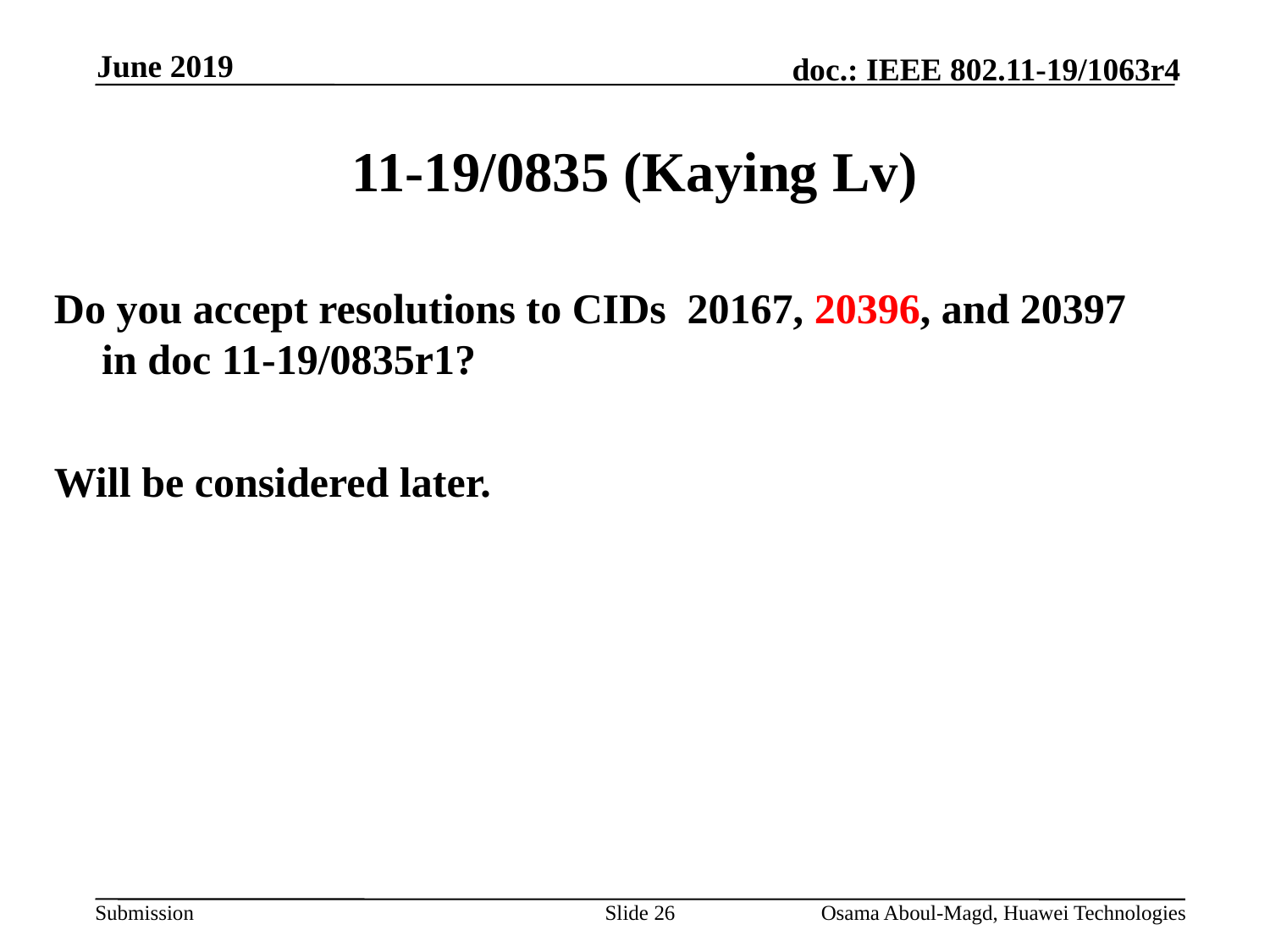

June 2019
# 11-19/0835 (Kaying Lv)
Do you accept resolutions to CIDs  20167, 20396, and 20397 in doc 11-19/0835r1?

Will be considered later.

Slide 26
Osama Aboul-Magd, Huawei Technologies